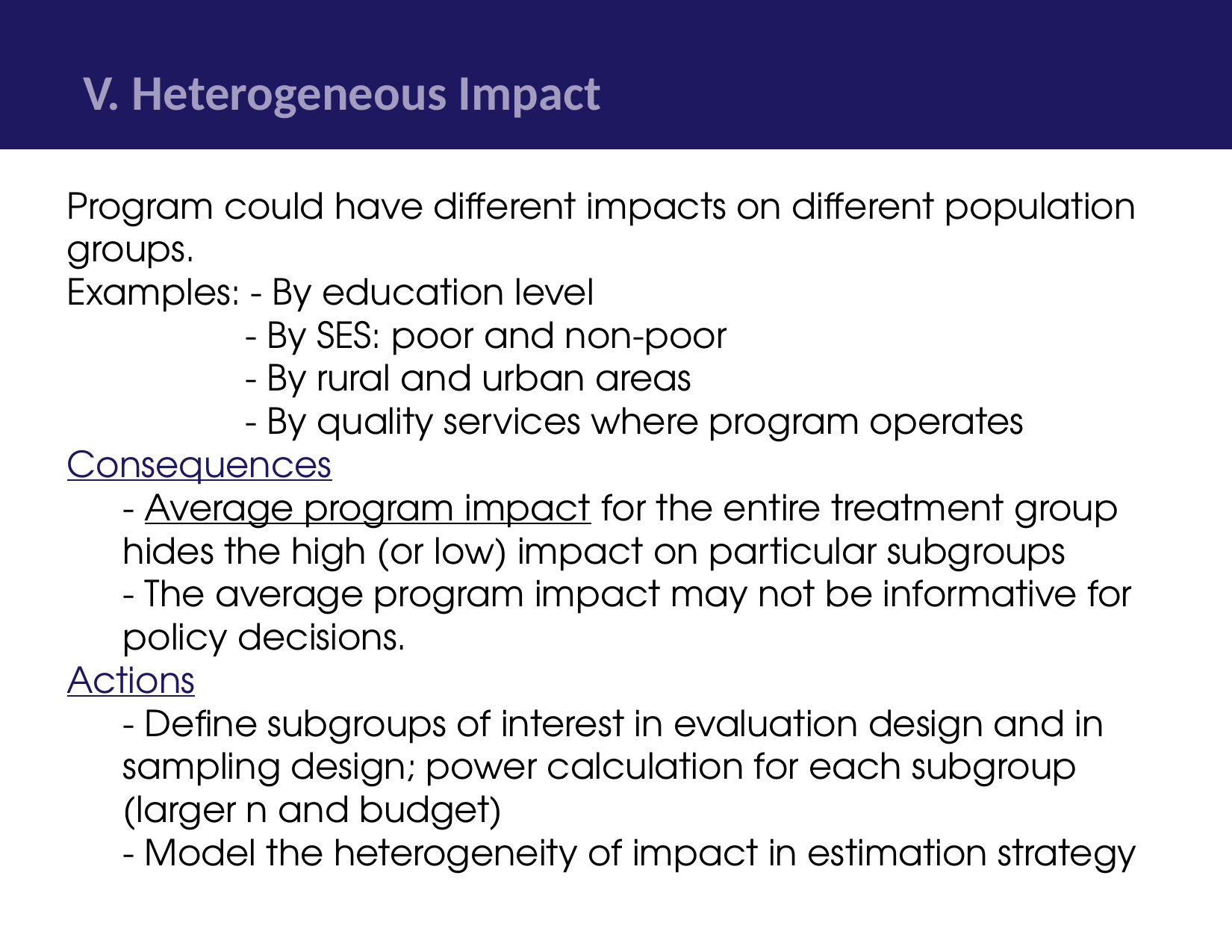

# V. Heterogeneous Impact
Program could have different impacts on different population groups.
Examples: - By education level
                  - By SES: poor and non-poor
                  - By rural and urban areas
                  - By quality services where program operates
Consequences
- Average program impact for the entire treatment group hides the high (or low) impact on particular subgroups
- The average program impact may not be informative for policy decisions.
Actions
- Define subgroups of interest in evaluation design and in sampling design; power calculation for each subgroup (larger n and budget)
- Model the heterogeneity of impact in estimation strategy